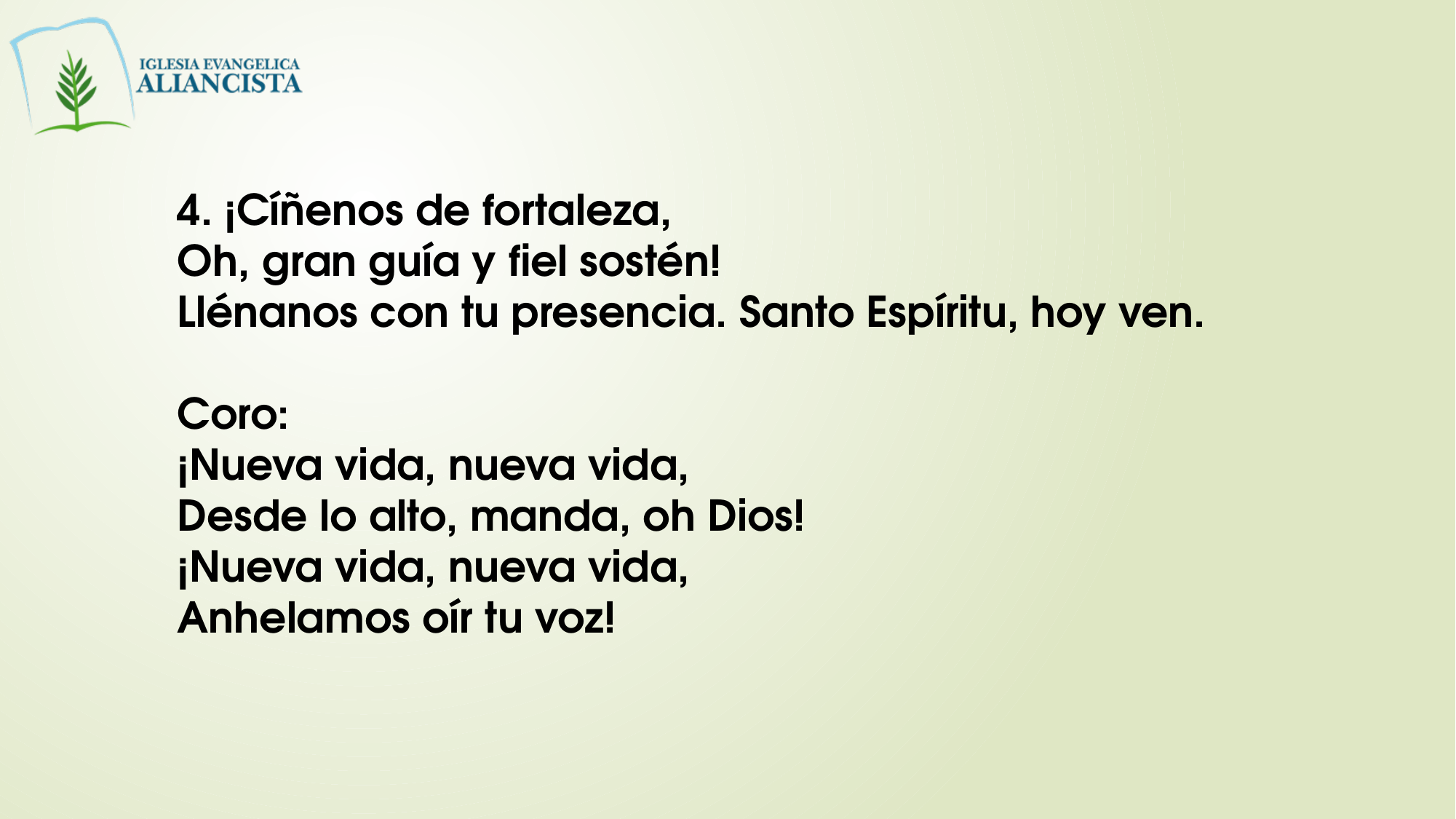

4. ¡Cíñenos de fortaleza,
Oh, gran guía y fiel sostén!
Llénanos con tu presencia. Santo Espíritu, hoy ven.

Coro:
¡Nueva vida, nueva vida,
Desde lo alto, manda, oh Dios!
¡Nueva vida, nueva vida,
Anhelamos oír tu voz!